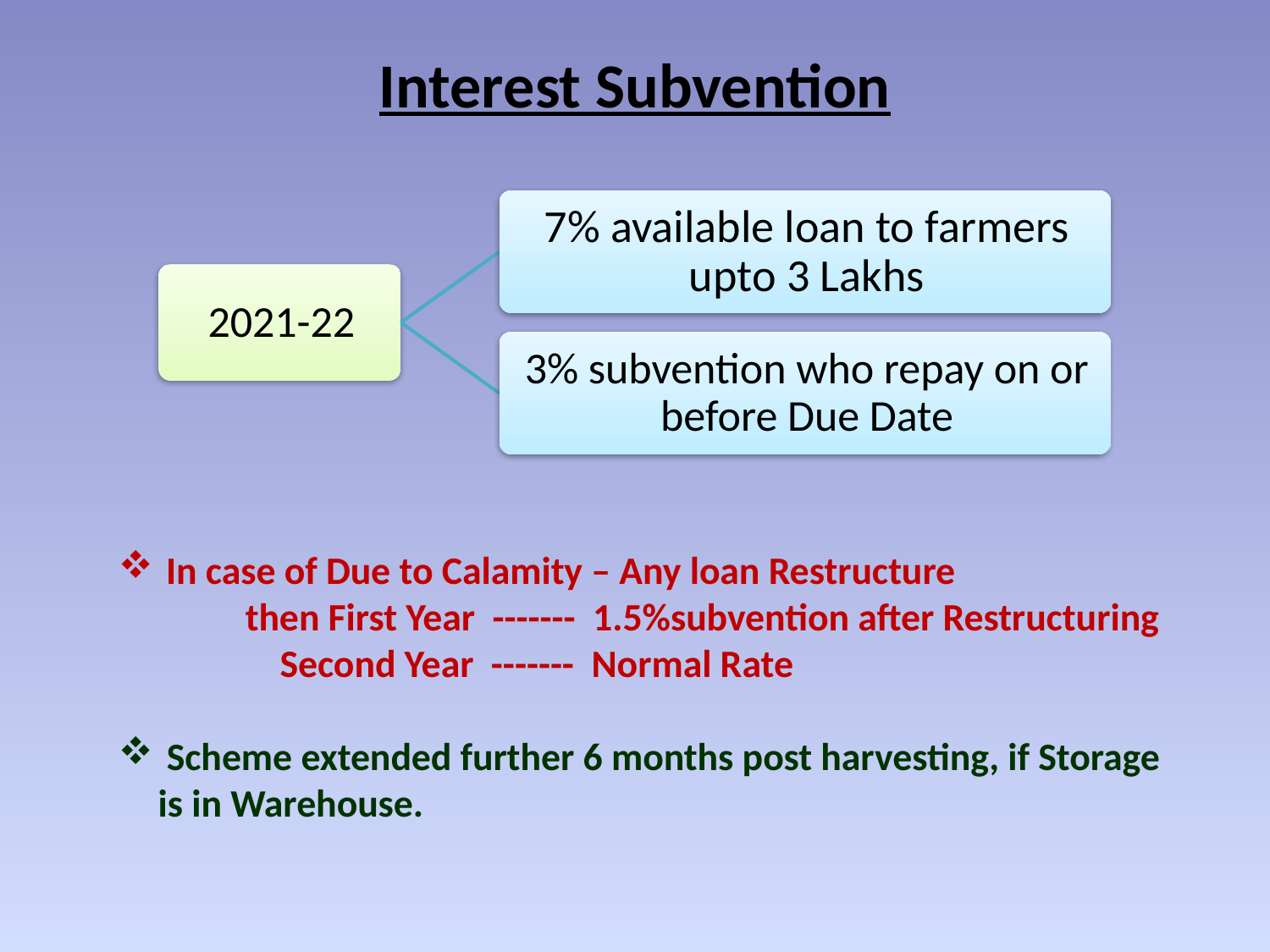

# Interest Subvention
2021-22

7% available loan to farmers upto 3 Lakhs

3% subvention who repay on or before Due Date
In case of Due to Calamity – Any loan Restructure
	then First Year  -------  1.5%subvention after Restructuring
	    Second Year  -------  Normal Rate

 Scheme extended further 6 months post harvesting, if Storage is in Warehouse.